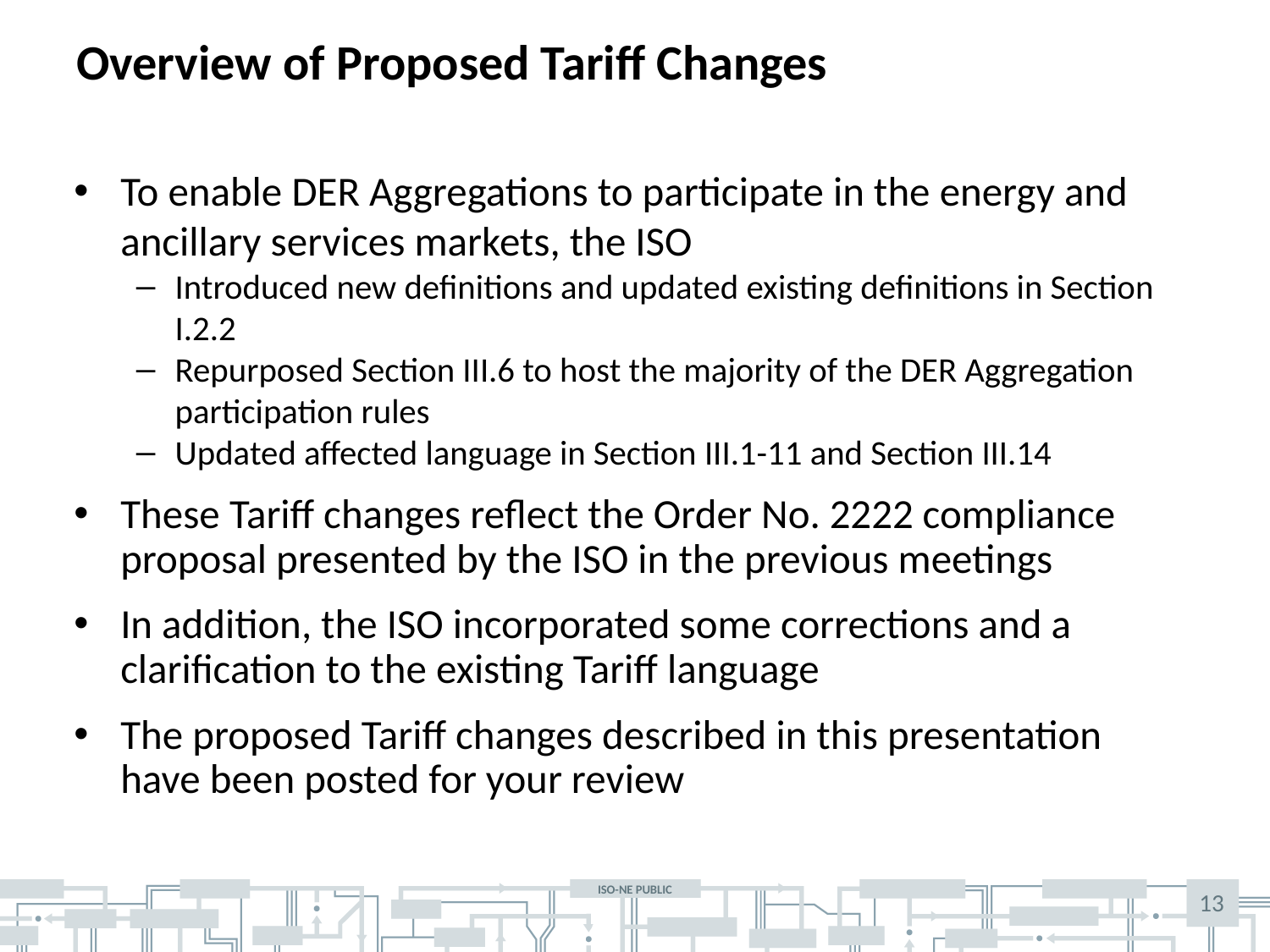

# Overview of Proposed Tariff Changes
To enable DER Aggregations to participate in the energy and ancillary services markets, the ISO
Introduced new definitions and updated existing definitions in Section I.2.2
Repurposed Section III.6 to host the majority of the DER Aggregation participation rules
Updated affected language in Section III.1-11 and Section III.14
These Tariff changes reflect the Order No. 2222 compliance proposal presented by the ISO in the previous meetings
In addition, the ISO incorporated some corrections and a clarification to the existing Tariff language
The proposed Tariff changes described in this presentation have been posted for your review
13